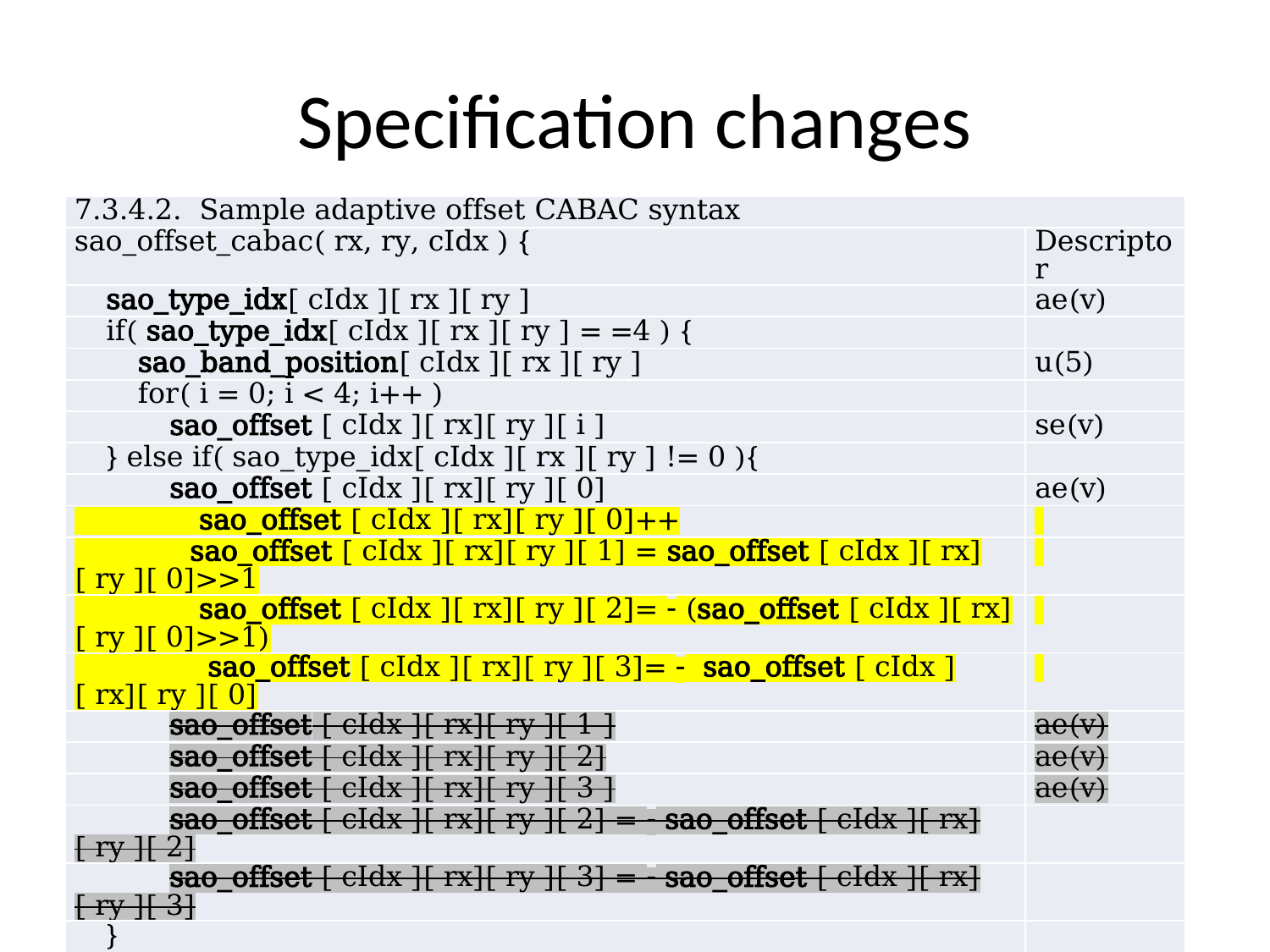

# Specification changes
| 7.3.4.2. Sample adaptive offset CABAC syntax |  |
| --- | --- |
| sao\_offset\_cabac( rx, ry, cIdx ) { | Descriptor |
| sao\_type\_idx[ cIdx ][ rx ][ ry ] | ae(v) |
| if( sao\_type\_idx[ cIdx ][ rx ][ ry ] = =4 ) { |  |
| sao\_band\_position[ cIdx ][ rx ][ ry ] | u(5) |
| for( i = 0; i < 4; i++ ) |  |
| sao\_offset [ cIdx ][ rx][ ry ][ i ] | se(v) |
| } else if( sao\_type\_idx[ cIdx ][ rx ][ ry ] != 0 ){ |  |
| sao\_offset [ cIdx ][ rx][ ry ][ 0] | ae(v) |
| sao\_offset [ cIdx ][ rx][ ry ][ 0]++ |  |
| sao\_offset [ cIdx ][ rx][ ry ][ 1] = sao\_offset [ cIdx ][ rx][ ry ][ 0]>>1 |  |
| sao\_offset [ cIdx ][ rx][ ry ][ 2]= − (sao\_offset [ cIdx ][ rx][ ry ][ 0]>>1) |  |
| sao\_offset [ cIdx ][ rx][ ry ][ 3]= − sao\_offset [ cIdx ][ rx][ ry ][ 0] |  |
| sao\_offset [ cIdx ][ rx][ ry ][ 1 ] | ae(v) |
| sao\_offset [ cIdx ][ rx][ ry ][ 2] | ae(v) |
| sao\_offset [ cIdx ][ rx][ ry ][ 3 ] | ae(v) |
| sao\_offset [ cIdx ][ rx][ ry ][ 2] = − sao\_offset [ cIdx ][ rx][ ry ][ 2] |  |
| sao\_offset [ cIdx ][ rx][ ry ][ 3] = − sao\_offset [ cIdx ][ rx][ ry ][ 3] |  |
| } |  |
| } |  |